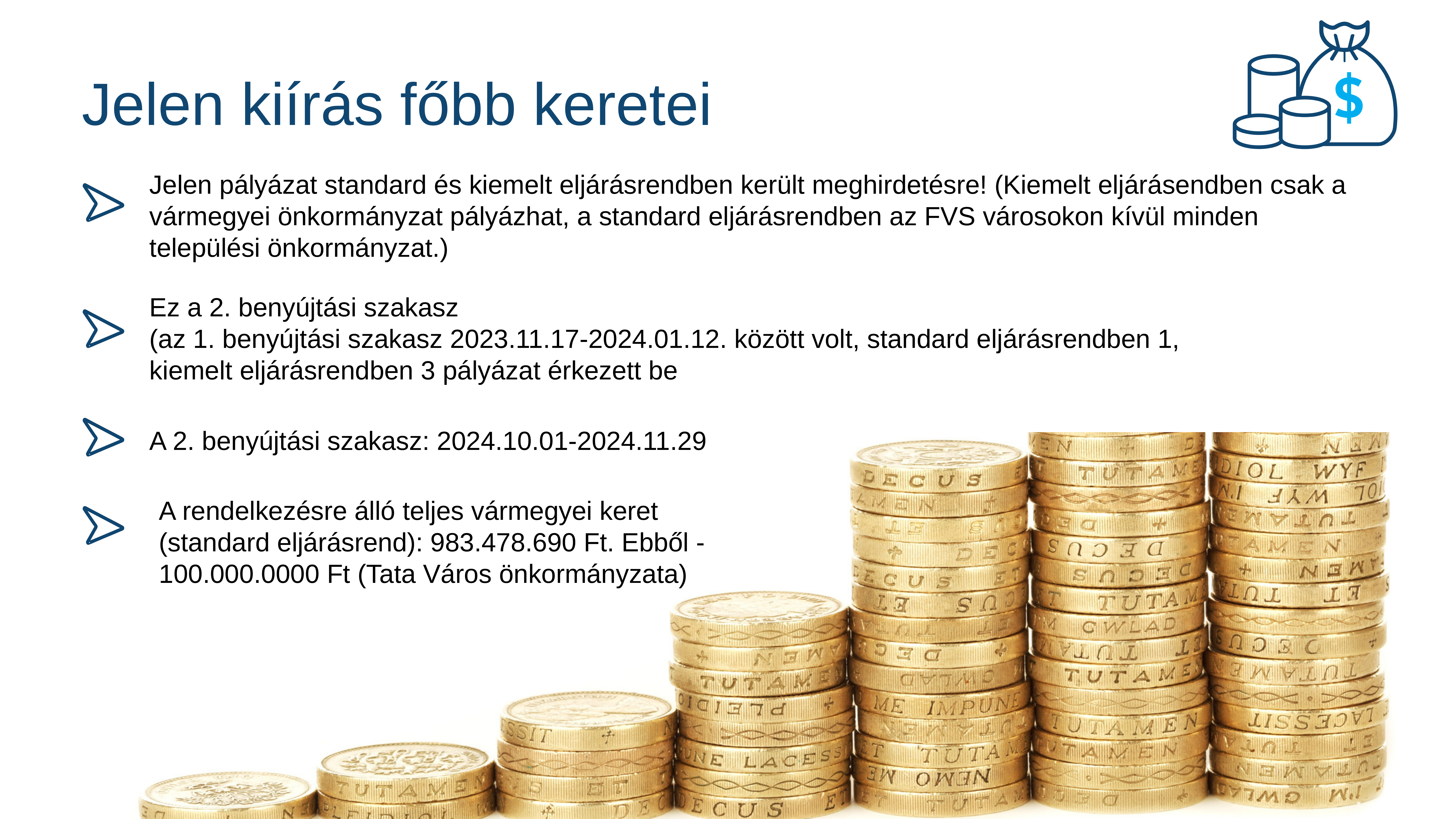

Jelen kiírás főbb keretei
Jelen pályázat standard és kiemelt eljárásrendben került meghirdetésre! (Kiemelt eljárásendben csak a vármegyei önkormányzat pályázhat, a standard eljárásrendben az FVS városokon kívül minden települési önkormányzat.)

Ez a 2. benyújtási szakasz
(az 1. benyújtási szakasz 2023.11.17-2024.01.12. között volt, standard eljárásrendben 1,
kiemelt eljárásrendben 3 pályázat érkezett be

A 2. benyújtási szakasz: 2024.10.01-2024.11.29

A rendelkezésre álló teljes vármegyei keret (standard eljárásrend): 983.478.690 Ft. Ebből -100.000.0000 Ft (Tata Város önkormányzata)